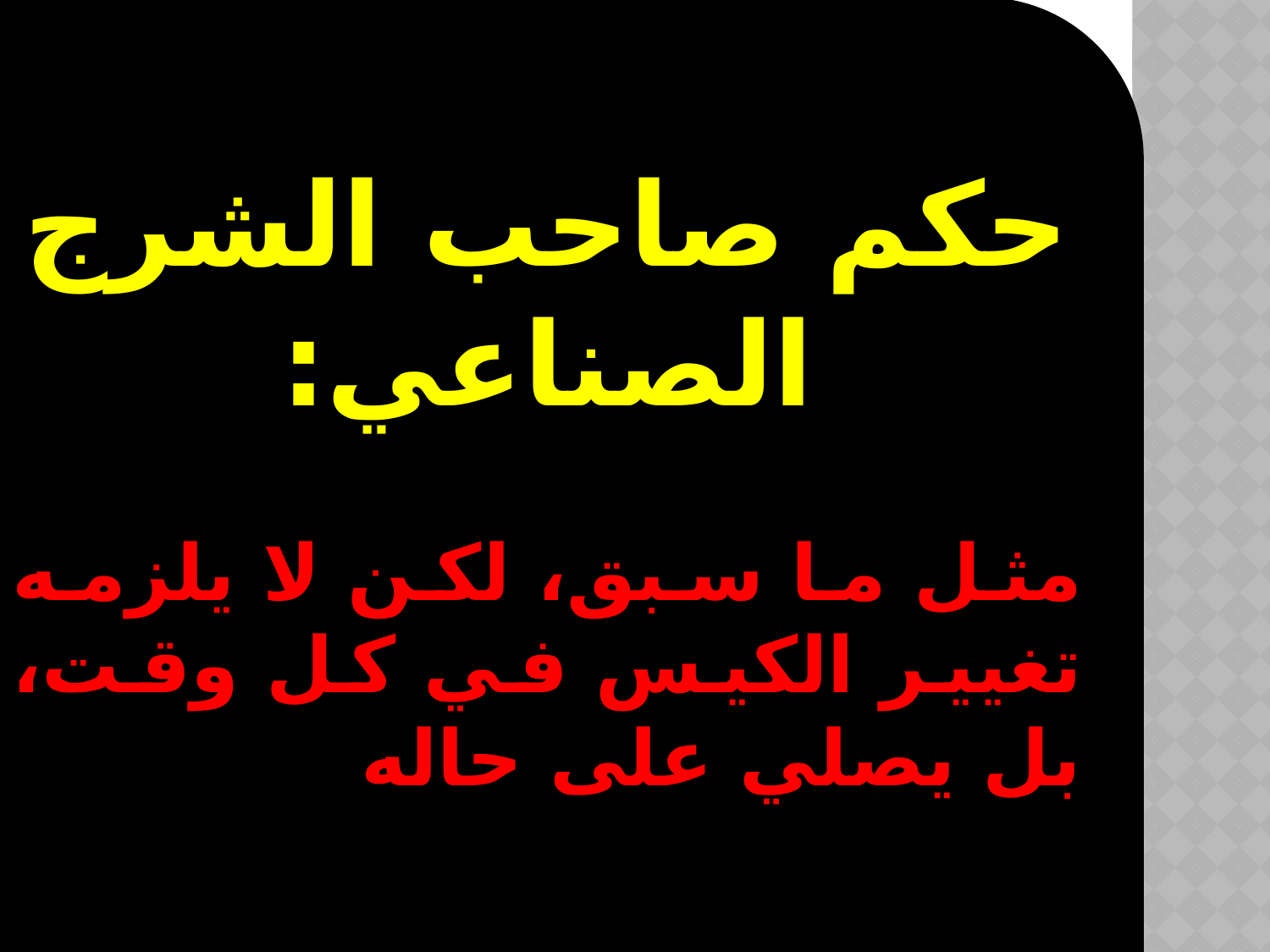

حكم صاحب الشرج الصناعي:

مثل ما سبق، لكن لا يلزمه تغيير الكيس في كل وقت، بل يصلي على حاله